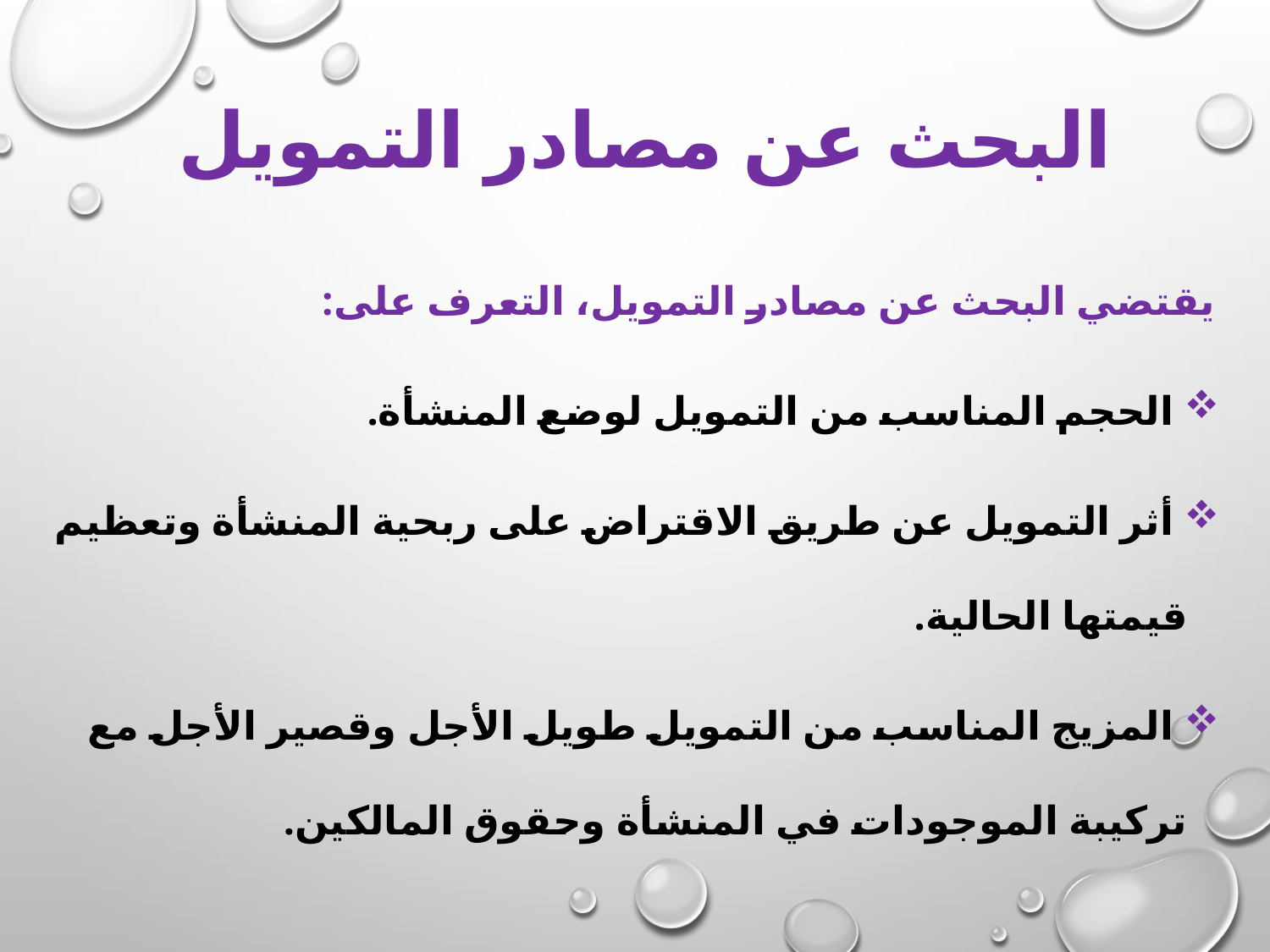

# البحث عن مصادر التمويل
يقتضي البحث عن مصادر التمويل، التعرف على:
 الحجم المناسب من التمويل لوضع المنشأة.
 أثر التمويل عن طريق الاقتراض على ربحية المنشأة وتعظيم قيمتها الحالية.
 المزيج المناسب من التمويل طويل الأجل وقصير الأجل مع تركيبة الموجودات في المنشأة وحقوق المالكين.